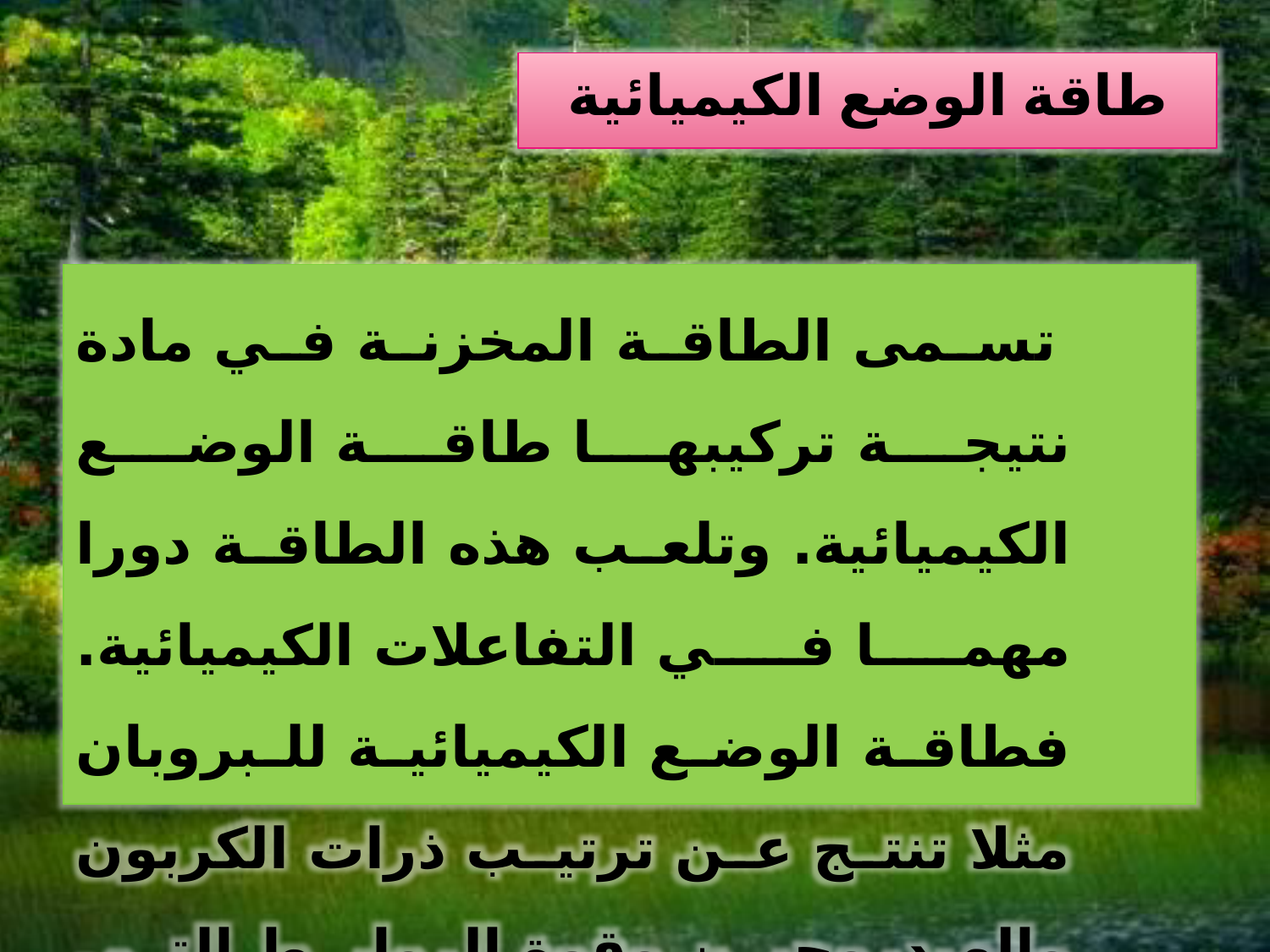

طاقة الوضع الكيميائية
      تسمى الطاقة المخزنة في مادة نتيجة تركيبها طاقة الوضع الكيميائية. وتلعب هذه الطاقة دورا مهما في التفاعلات الكيميائية. فطاقة الوضع الكيميائية للبروبان مثلا تنتج عن ترتيب ذرات الكربون والهيدروجين وقوة الروابط التي تربط بينهم.